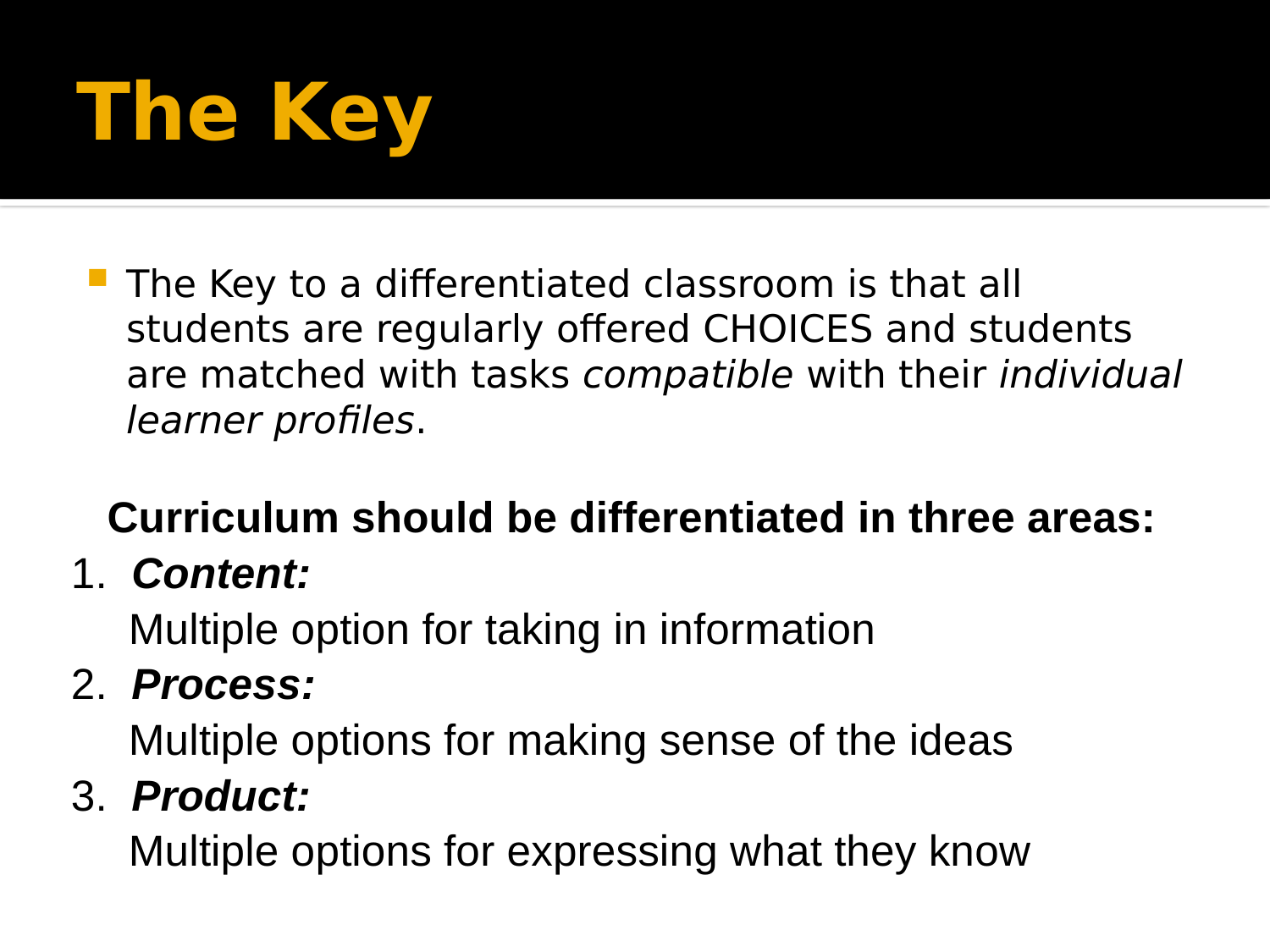

# The Key
The Key to a differentiated classroom is that all students are regularly offered CHOICES and students are matched with tasks compatible with their individual learner profiles.

Curriculum should be differentiated in three areas:
1.  Content:
	Multiple option for taking in information
2.  Process:
	Multiple options for making sense of the ideas
3.  Product:
	Multiple options for expressing what they know